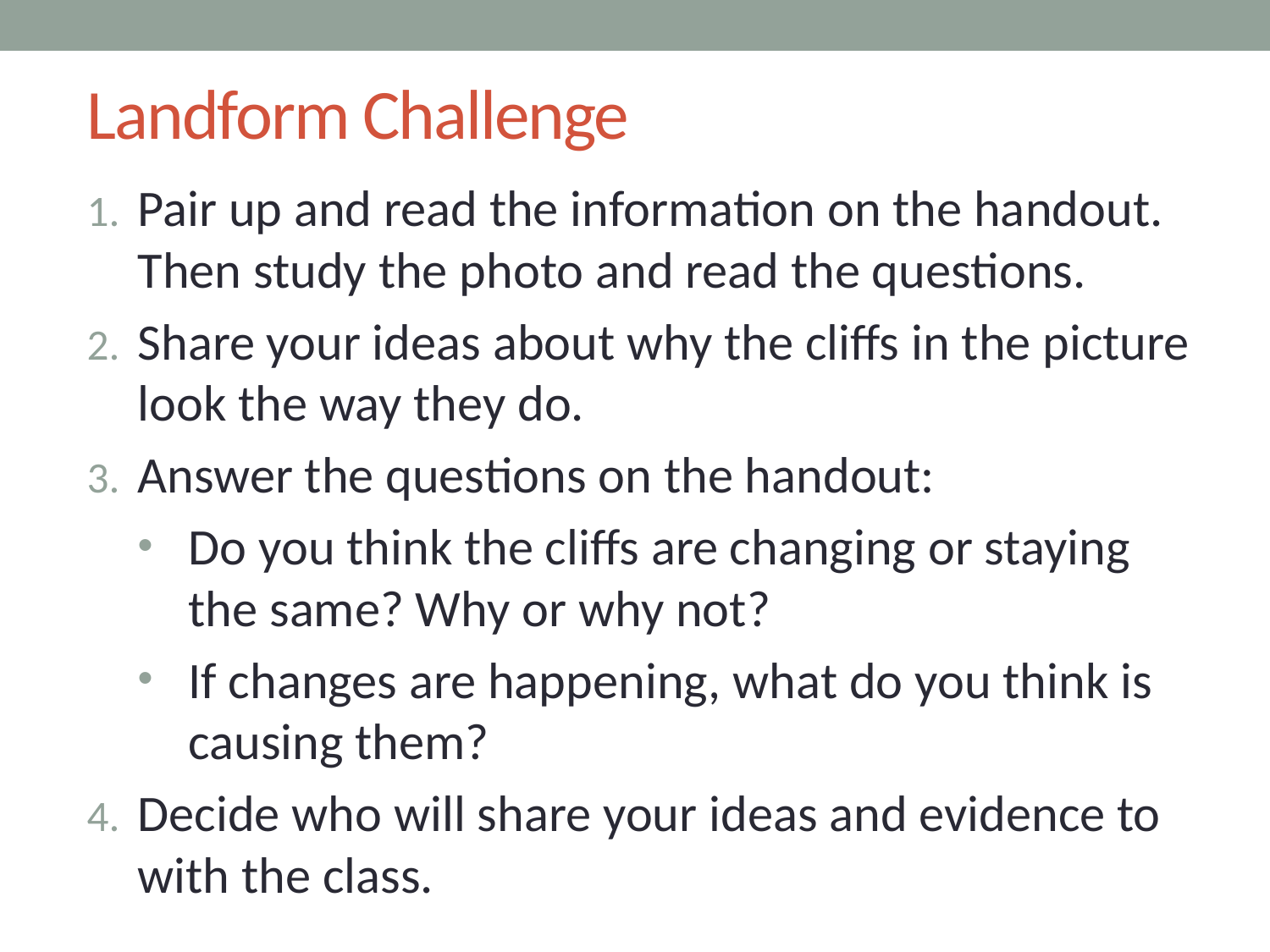

# Landform Challenge
Pair up and read the information on the handout. Then study the photo and read the questions.
Share your ideas about why the cliffs in the picture look the way they do.
Answer the questions on the handout:
Do you think the cliffs are changing or staying the same? Why or why not?
If changes are happening, what do you think is causing them?
Decide who will share your ideas and evidence to with the class.